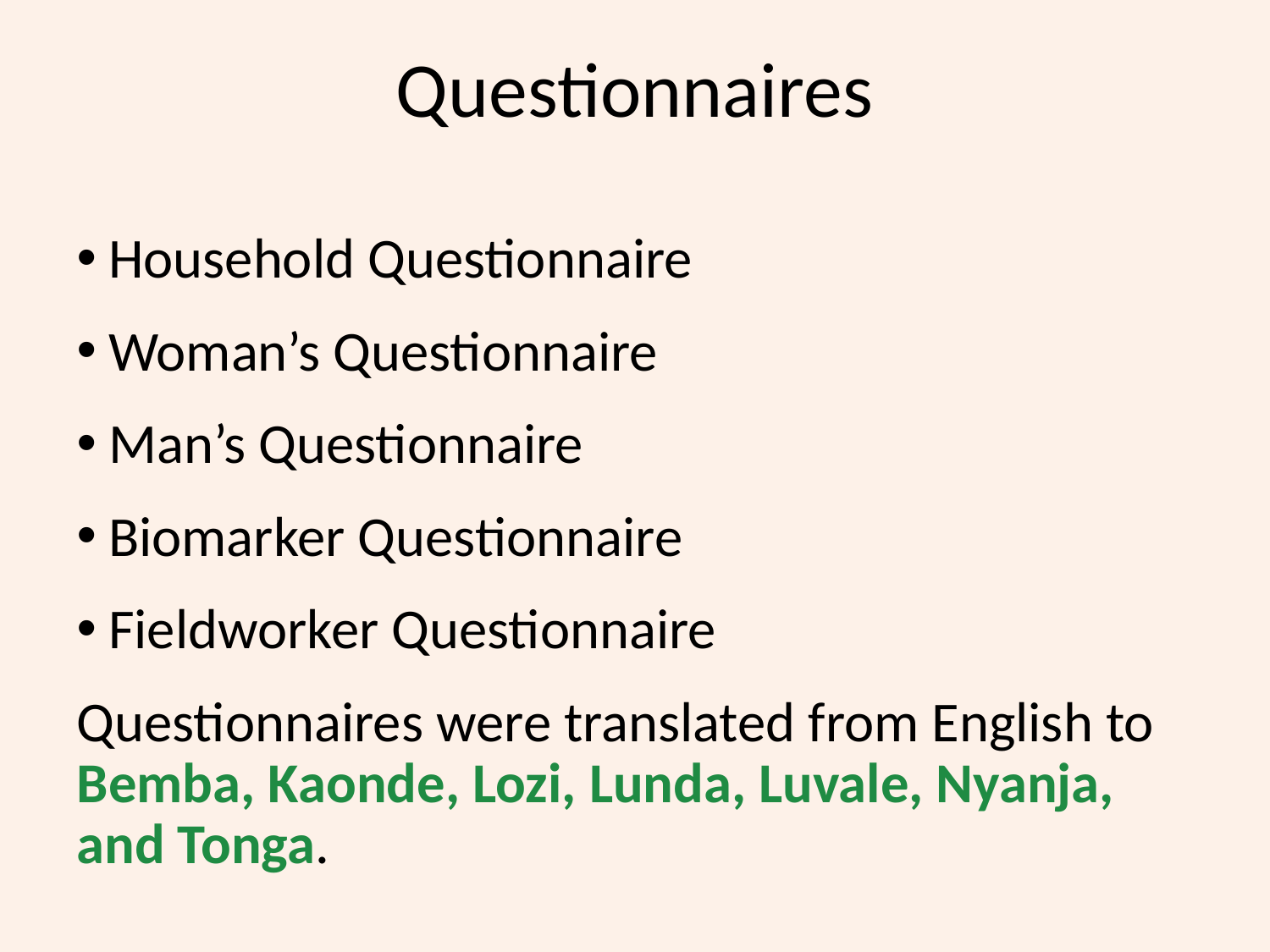

# Questionnaires
Household Questionnaire
Woman’s Questionnaire
Man’s Questionnaire
Biomarker Questionnaire
Fieldworker Questionnaire
Questionnaires were translated from English to Bemba, Kaonde, Lozi, Lunda, Luvale, Nyanja, and Tonga.